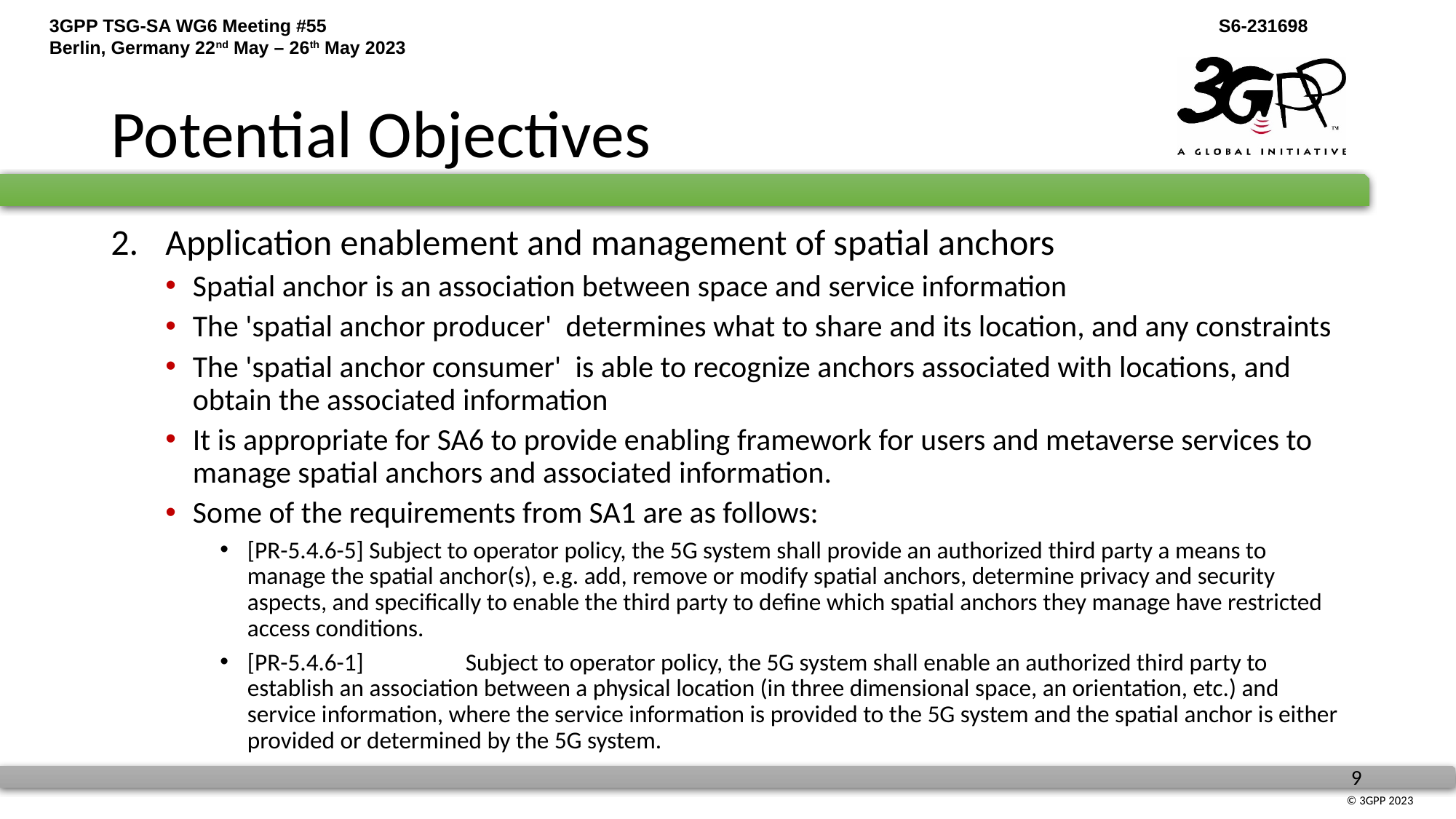

# Potential Objectives
Application enablement and management of spatial anchors
Spatial anchor is an association between space and service information
The 'spatial anchor producer'  determines what to share and its location, and any constraints
The 'spatial anchor consumer'  is able to recognize anchors associated with locations, and obtain the associated information
It is appropriate for SA6 to provide enabling framework for users and metaverse services to manage spatial anchors and associated information.
Some of the requirements from SA1 are as follows:
[PR-5.4.6-5] Subject to operator policy, the 5G system shall provide an authorized third party a means to manage the spatial anchor(s), e.g. add, remove or modify spatial anchors, determine privacy and security aspects, and specifically to enable the third party to define which spatial anchors they manage have restricted access conditions.
[PR-5.4.6-1]	Subject to operator policy, the 5G system shall enable an authorized third party to establish an association between a physical location (in three dimensional space, an orientation, etc.) and service information, where the service information is provided to the 5G system and the spatial anchor is either provided or determined by the 5G system.